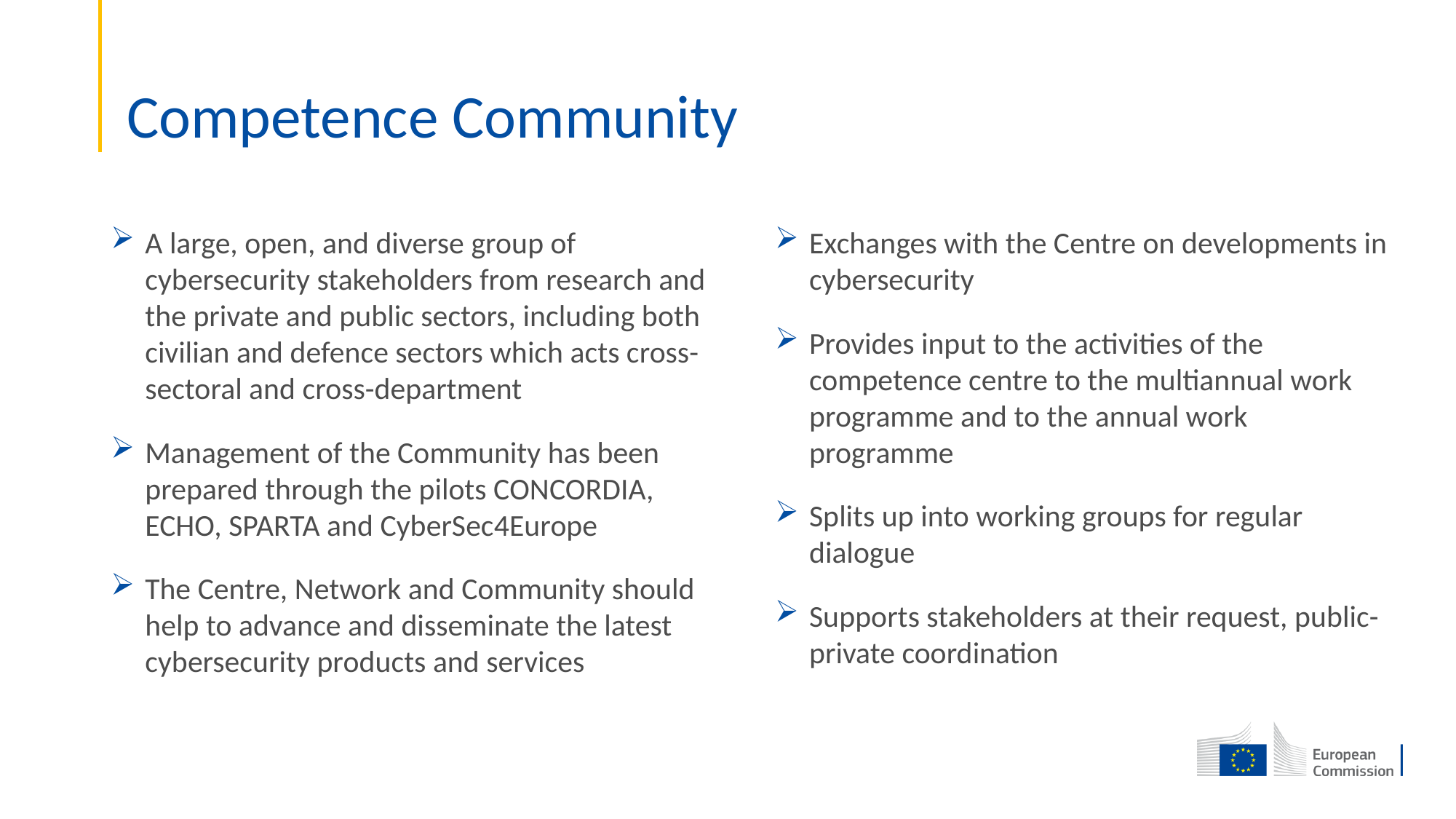

# Competence Community
A large, open, and diverse group of cybersecurity stakeholders from research and the private and public sectors, including both civilian and defence sectors which acts cross-sectoral and cross-department
Management of the Community has been prepared through the pilots CONCORDIA, ECHO, SPARTA and CyberSec4Europe
The Centre, Network and Community should help to advance and disseminate the latest cybersecurity products and services

Exchanges with the Centre on developments in cybersecurity
Provides input to the activities of the competence centre to the multiannual work programme and to the annual work programme
Splits up into working groups for regular dialogue
Supports stakeholders at their request, public-private coordination